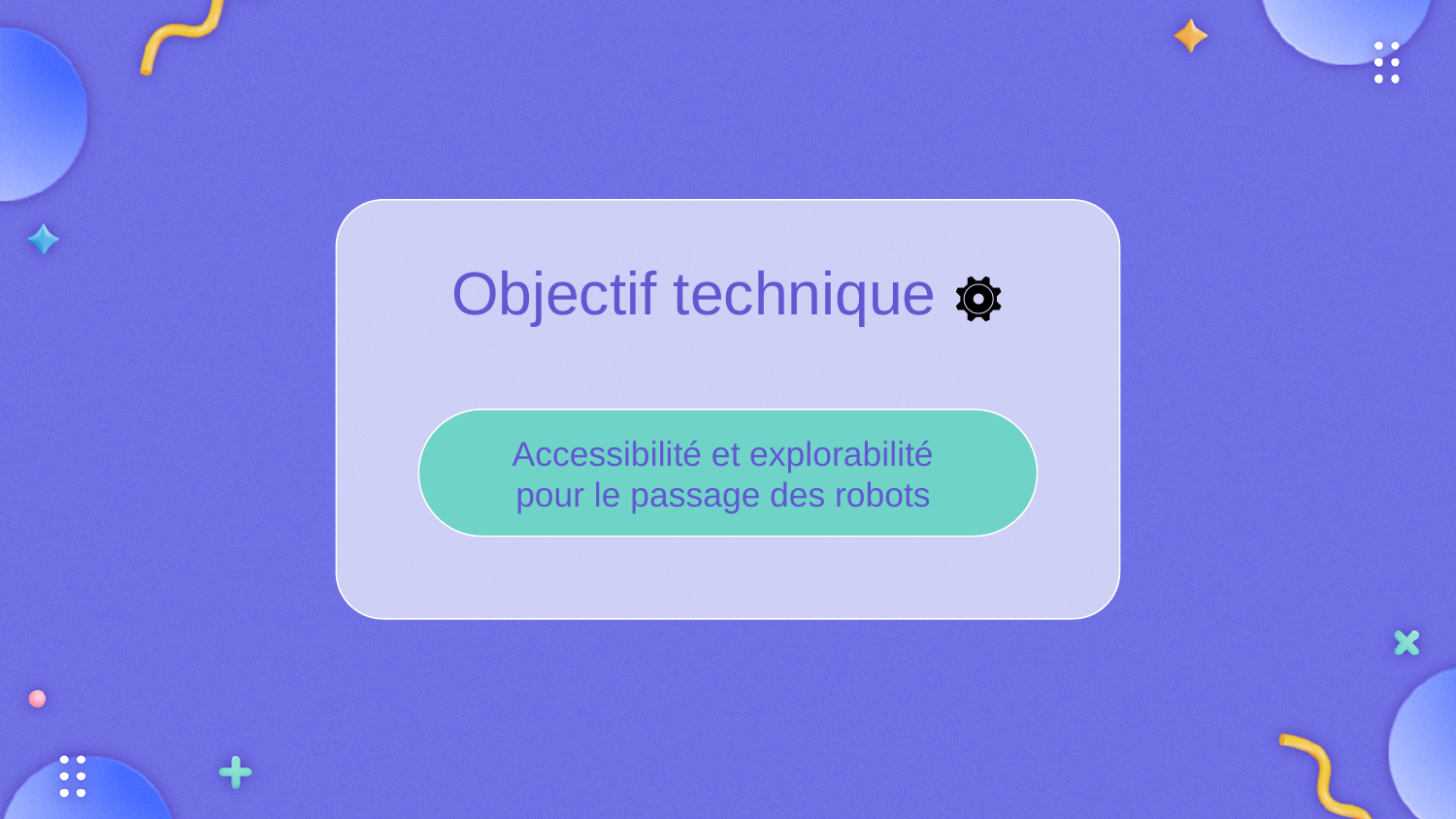

Objectif technique ⚙️
Accessibilité et explorabilité
pour le passage des robots